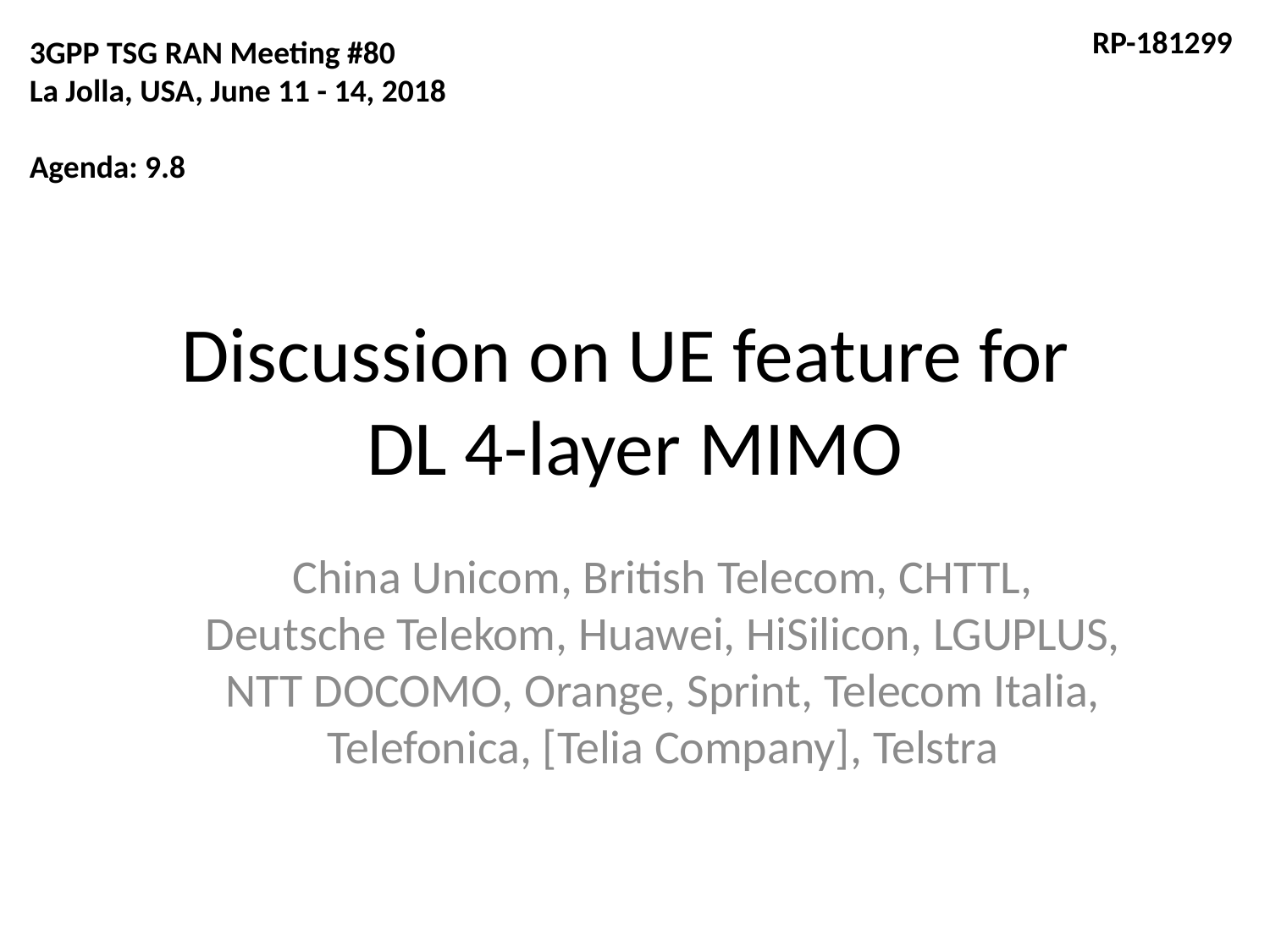

RP-181299
3GPP TSG RAN Meeting #80
La Jolla, USA, June 11 - 14, 2018

Agenda: 9.8
# Discussion on UE feature for DL 4-layer MIMO
China Unicom, British Telecom, CHTTL, Deutsche Telekom, Huawei, HiSilicon, LGUPLUS, NTT DOCOMO, Orange, Sprint, Telecom Italia, Telefonica, [Telia Company], Telstra